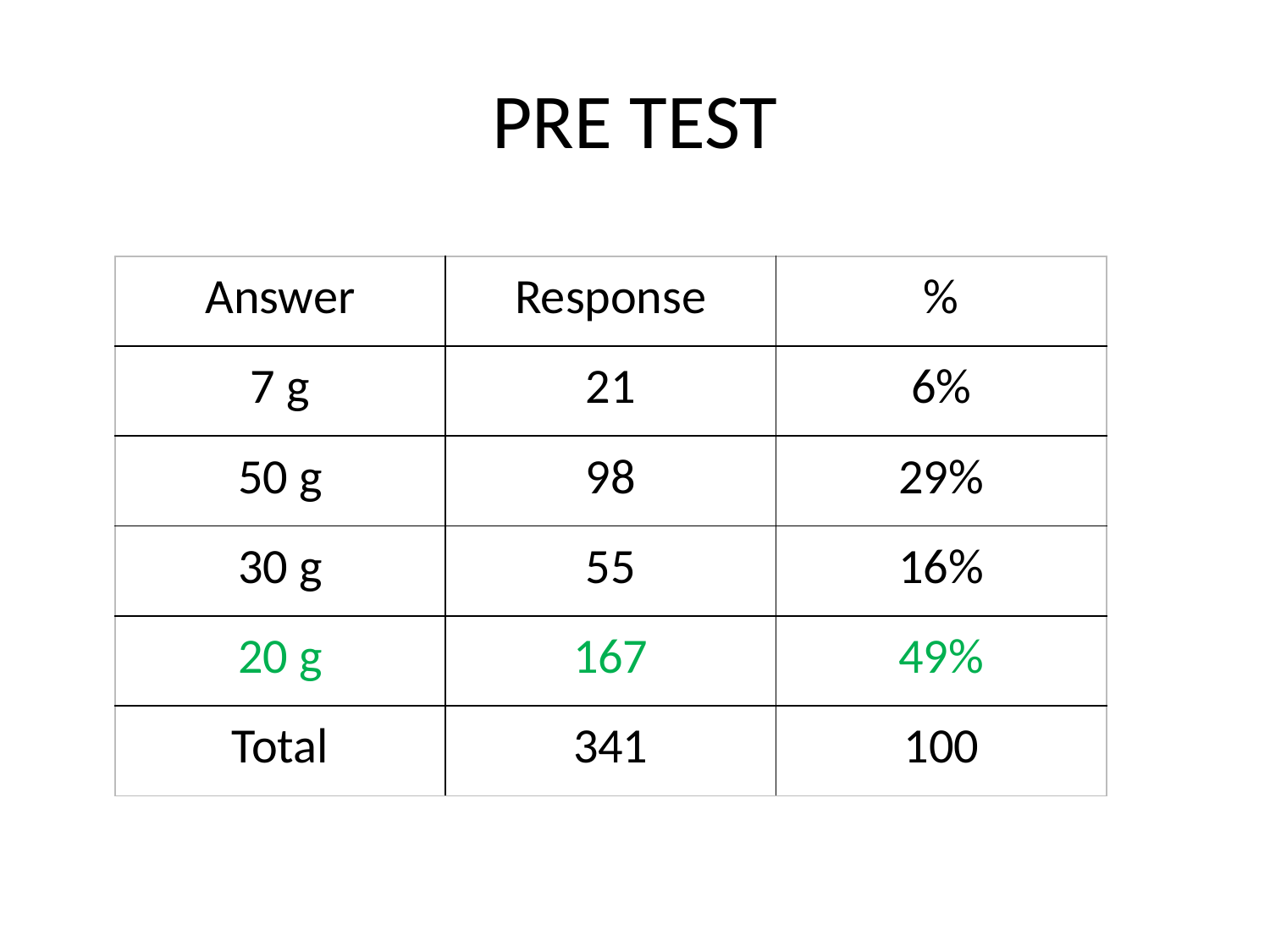

# PRE TEST
| Answer | Response | % |
| --- | --- | --- |
| 7 g | 21 | 6% |
| 50 g | 98 | 29% |
| 30 g | 55 | 16% |
| 20 g | 167 | 49% |
| Total | 341 | 100 |